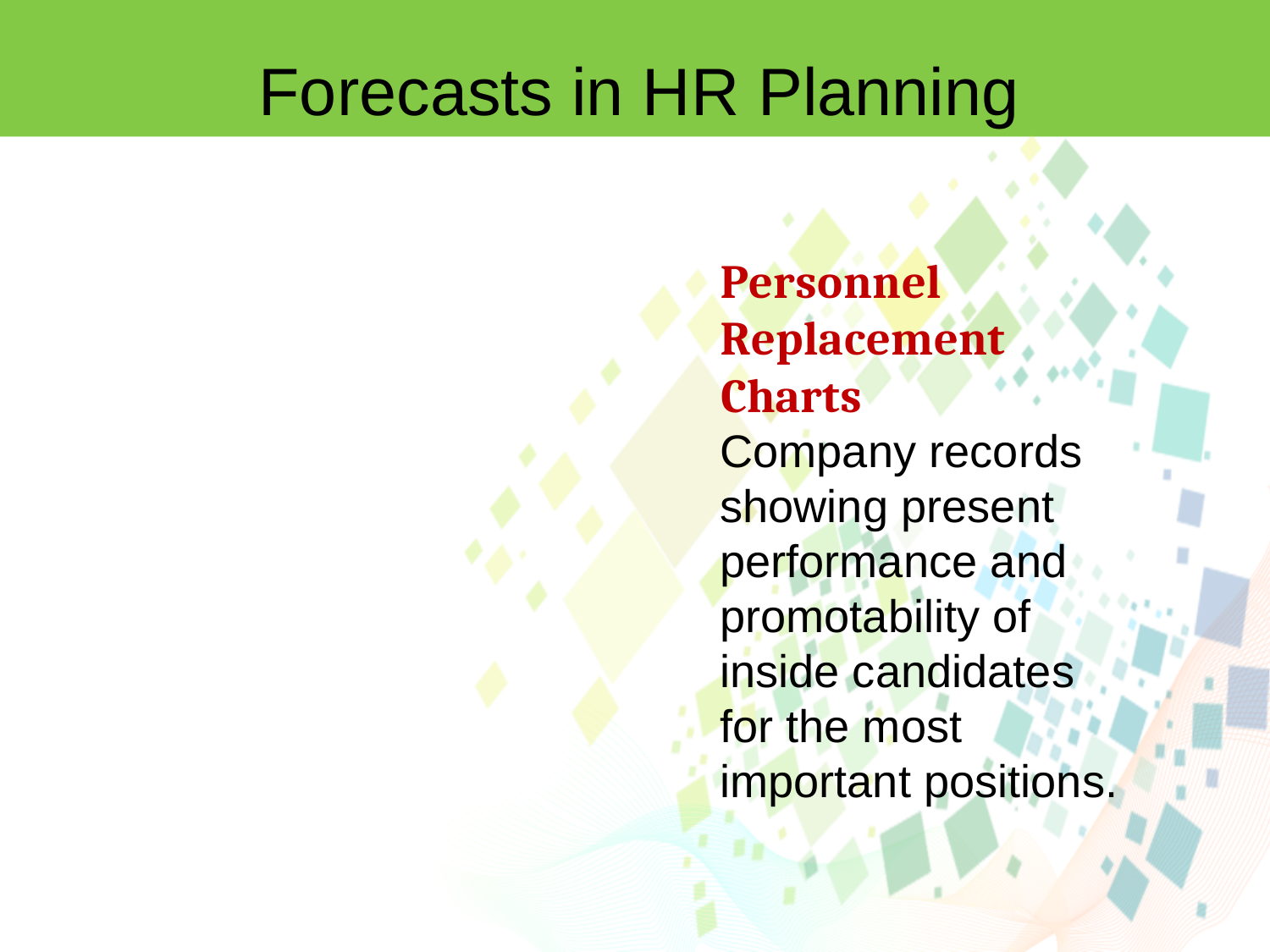

Forecasts in HR Planning
Personnel Replacement Charts
Company records showing present performance and promotability of inside candidates for the most important positions.